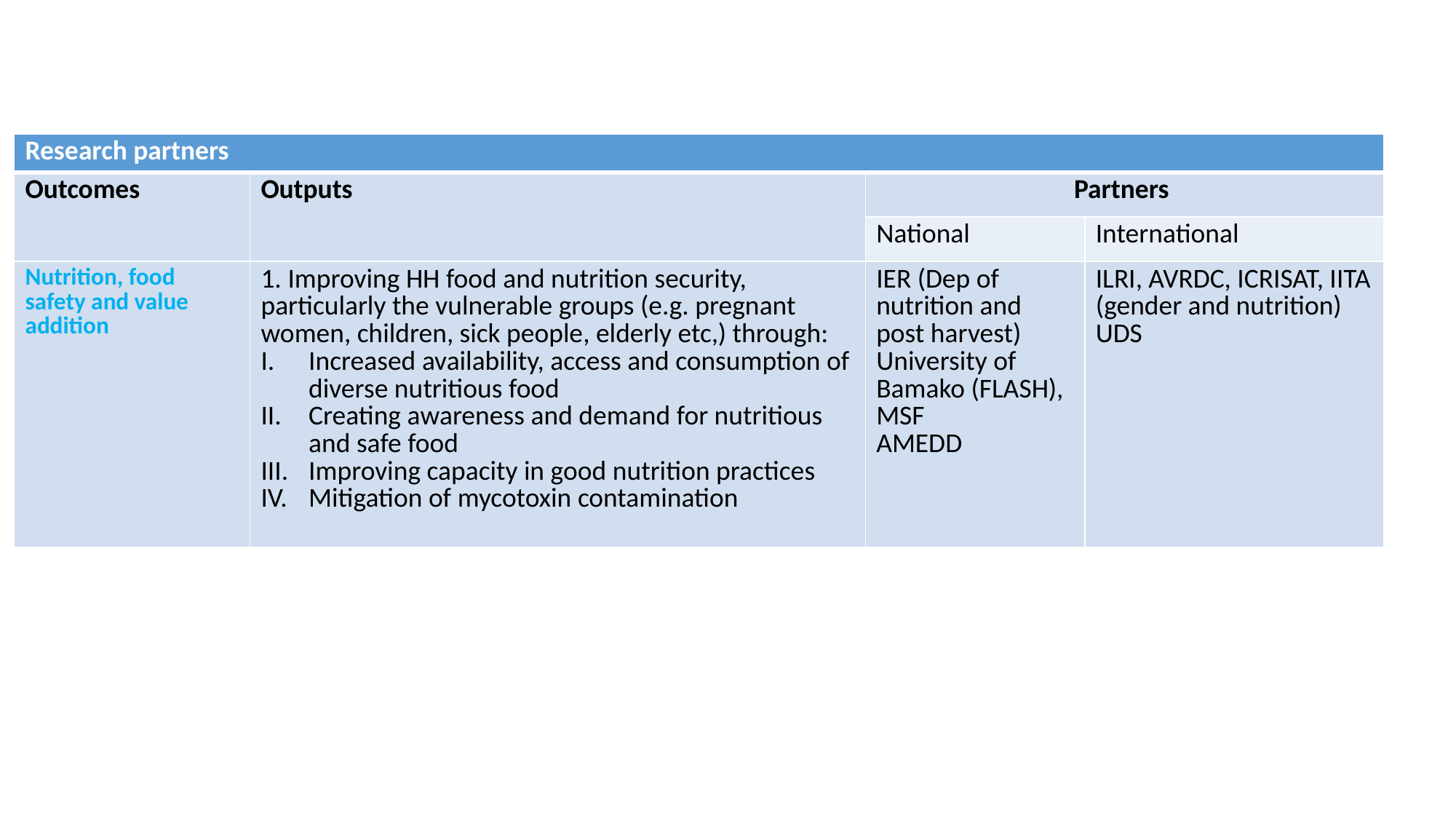

| Research partners |  |  |  |
| --- | --- | --- | --- |
| Outcomes | Outputs | Partners |  |
|  |  | National | International |
| Nutrition, food safety and value addition | 1. Improving HH food and nutrition security, particularly the vulnerable groups (e.g. pregnant women, children, sick people, elderly etc,) through: Increased availability, access and consumption of diverse nutritious food Creating awareness and demand for nutritious and safe food Improving capacity in good nutrition practices Mitigation of mycotoxin contamination | IER (Dep of nutrition and post harvest) University of Bamako (FLASH), MSF AMEDD | ILRI, AVRDC, ICRISAT, IITA (gender and nutrition) UDS |